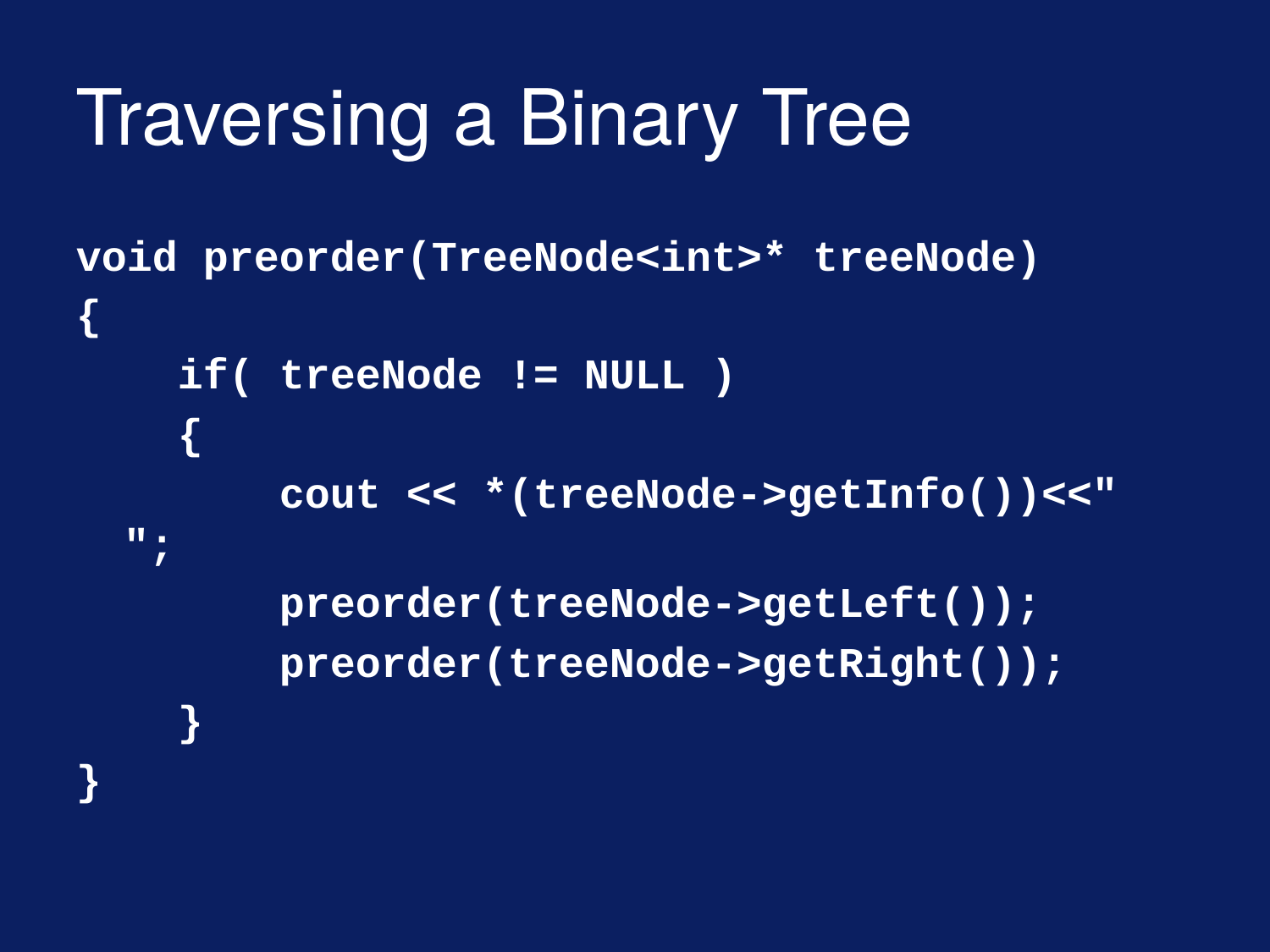

# Traversing a Binary Tree
void preorder(TreeNode<int>* treeNode)
{
    if( treeNode != NULL )
    {
        cout << *(treeNode->getInfo())<<" ";
        preorder(treeNode->getLeft());
        preorder(treeNode->getRight());
    }
}